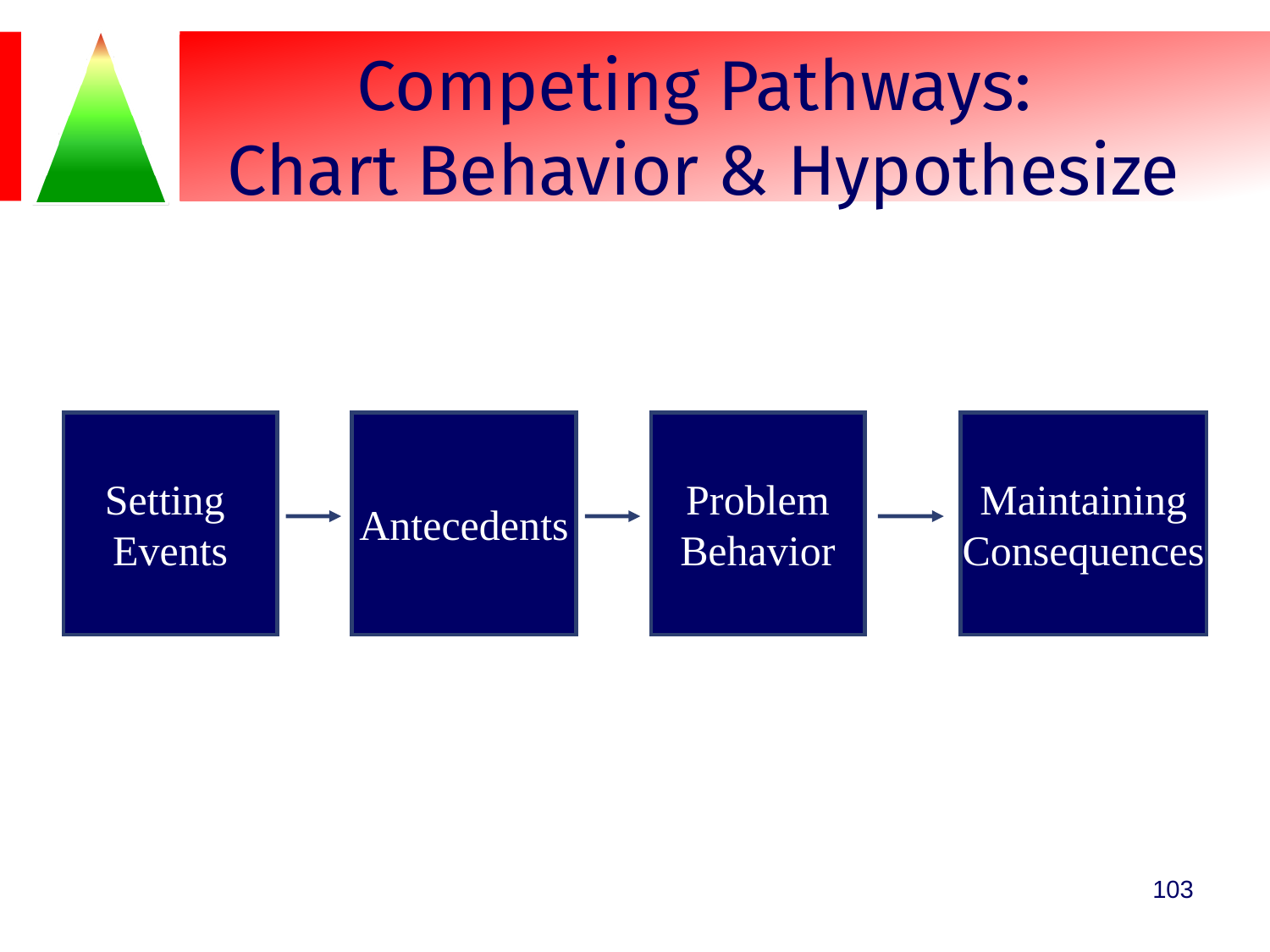

# Competing Pathways: Chart Behavior & Hypothesize
Setting
Events
Antecedents
Problem
Behavior
Maintaining
Consequences

103